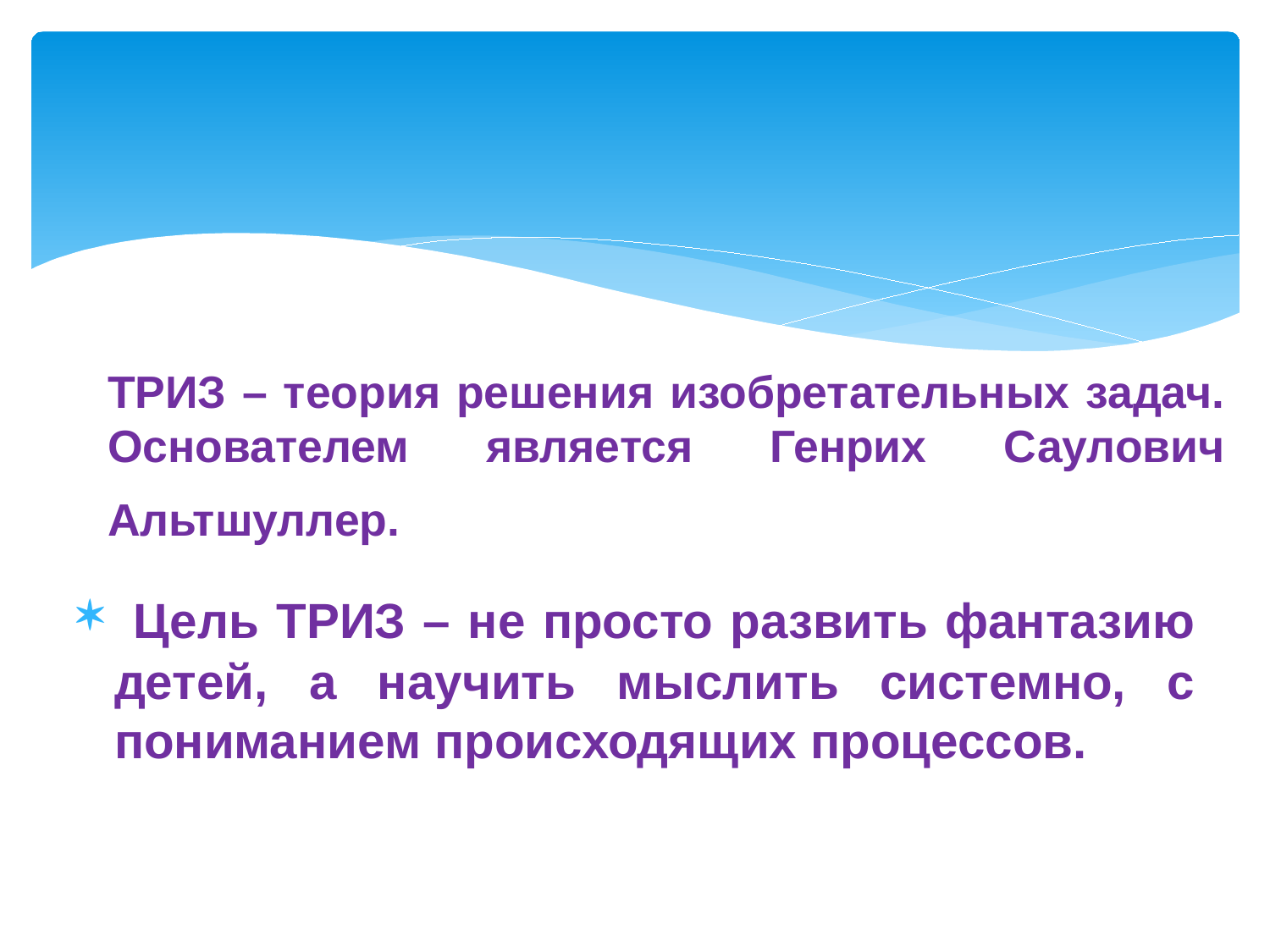

# ТРИЗ – теория решения изобретательных задач. Основателем является Генрих Саулович Альтшуллер.
 Цель ТРИЗ – не просто развить фантазию детей, а научить мыслить системно, с пониманием происходящих процессов.